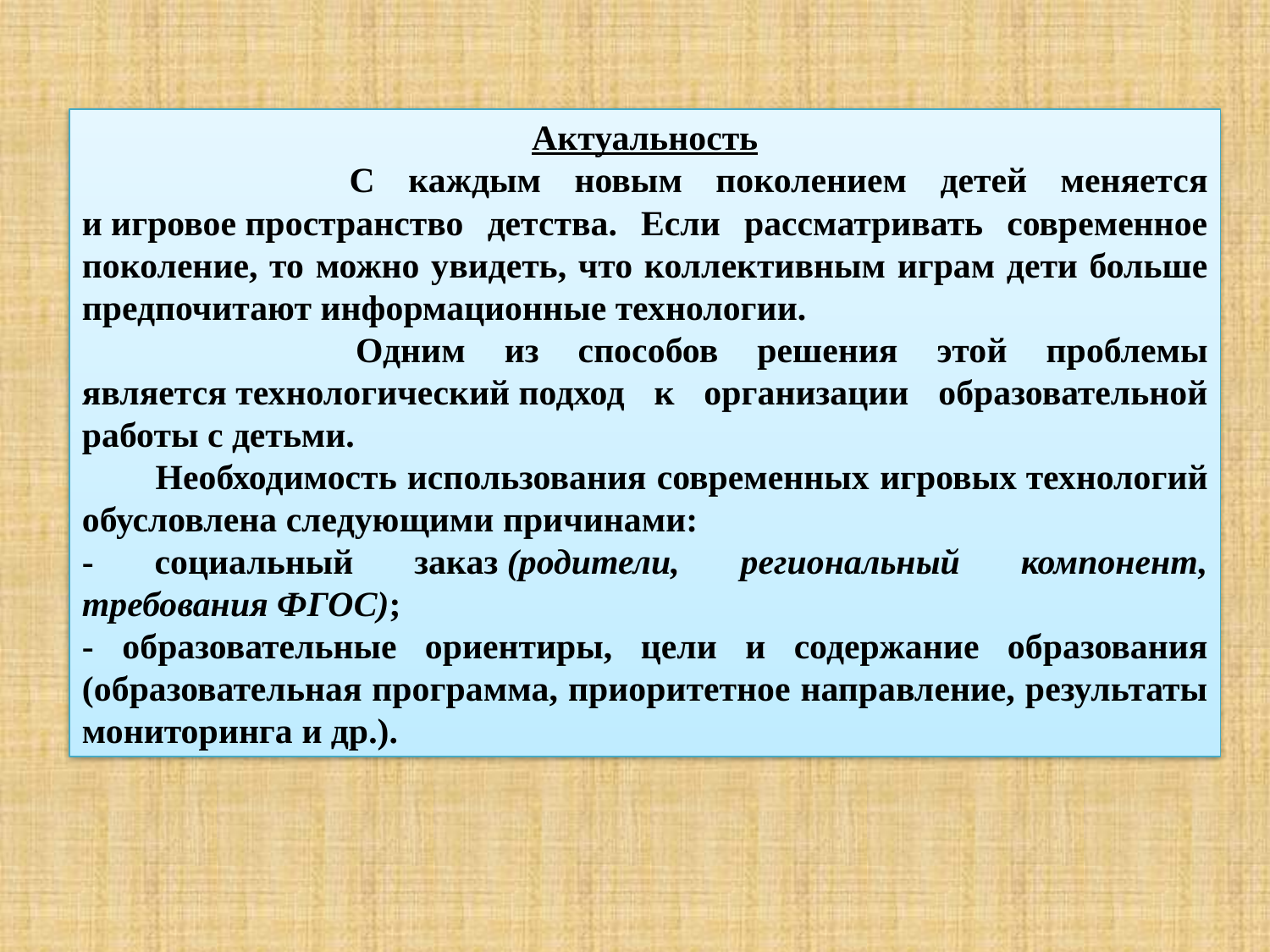

Актуальность
        С каждым новым поколением детей меняется и игровое пространство детства. Если рассматривать современное поколение, то можно увидеть, что коллективным играм дети больше предпочитают информационные технологии.
       Одним из способов решения этой проблемы является технологический подход к организации образовательной работы с детьми.
       Необходимость использования современных игровых технологий обусловлена следующими причинами:
- социальный заказ (родители, региональный компонент, требования ФГОС);
- образовательные ориентиры, цели и содержание образования (образовательная программа, приоритетное направление, результаты мониторинга и др.).